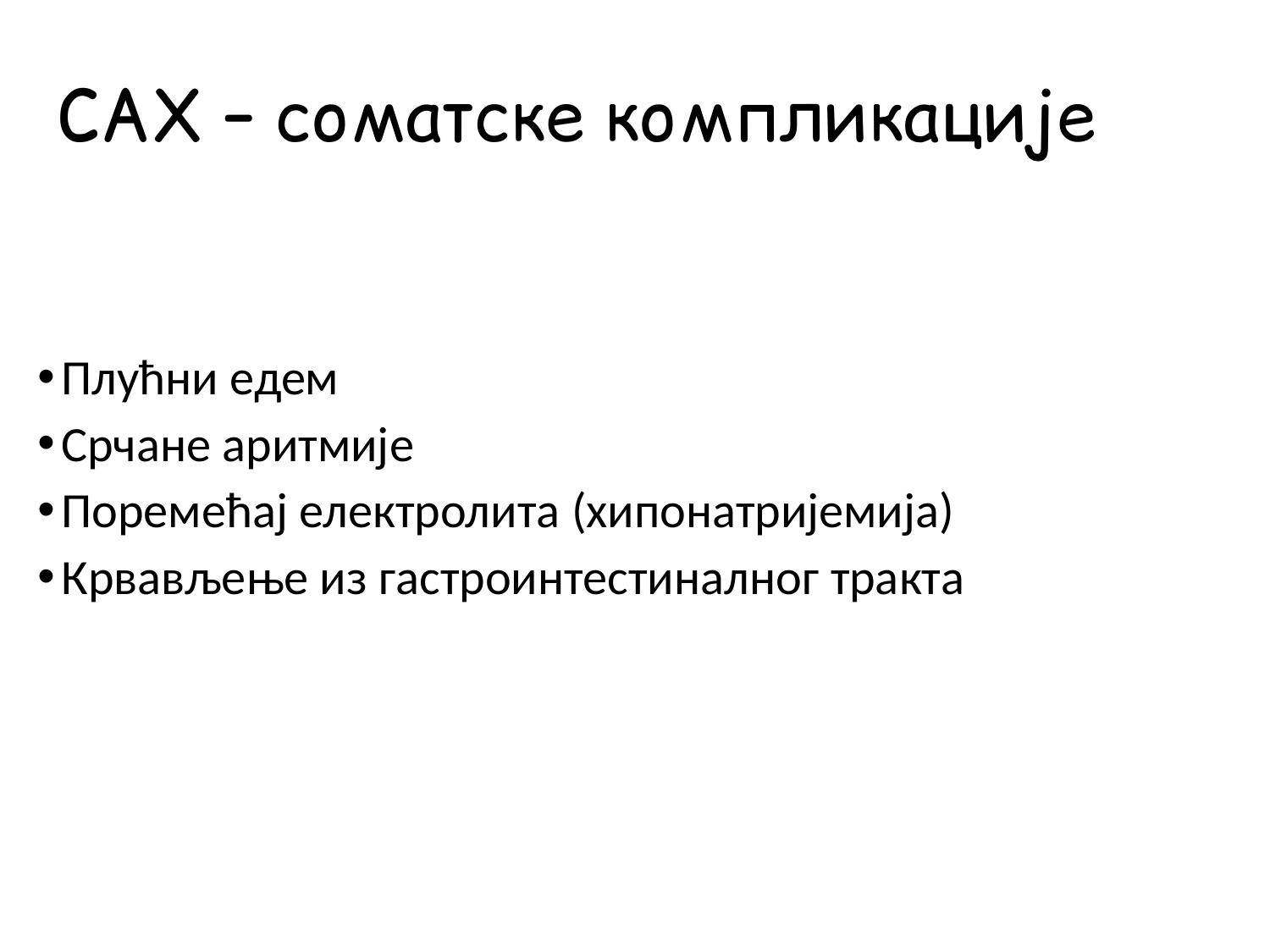

# САХ – соматске компликације
Плућни едем
Срчане аритмије
Поремећај електролита (хипонатријемија)
Крвављење из гастроинтестиналног тракта